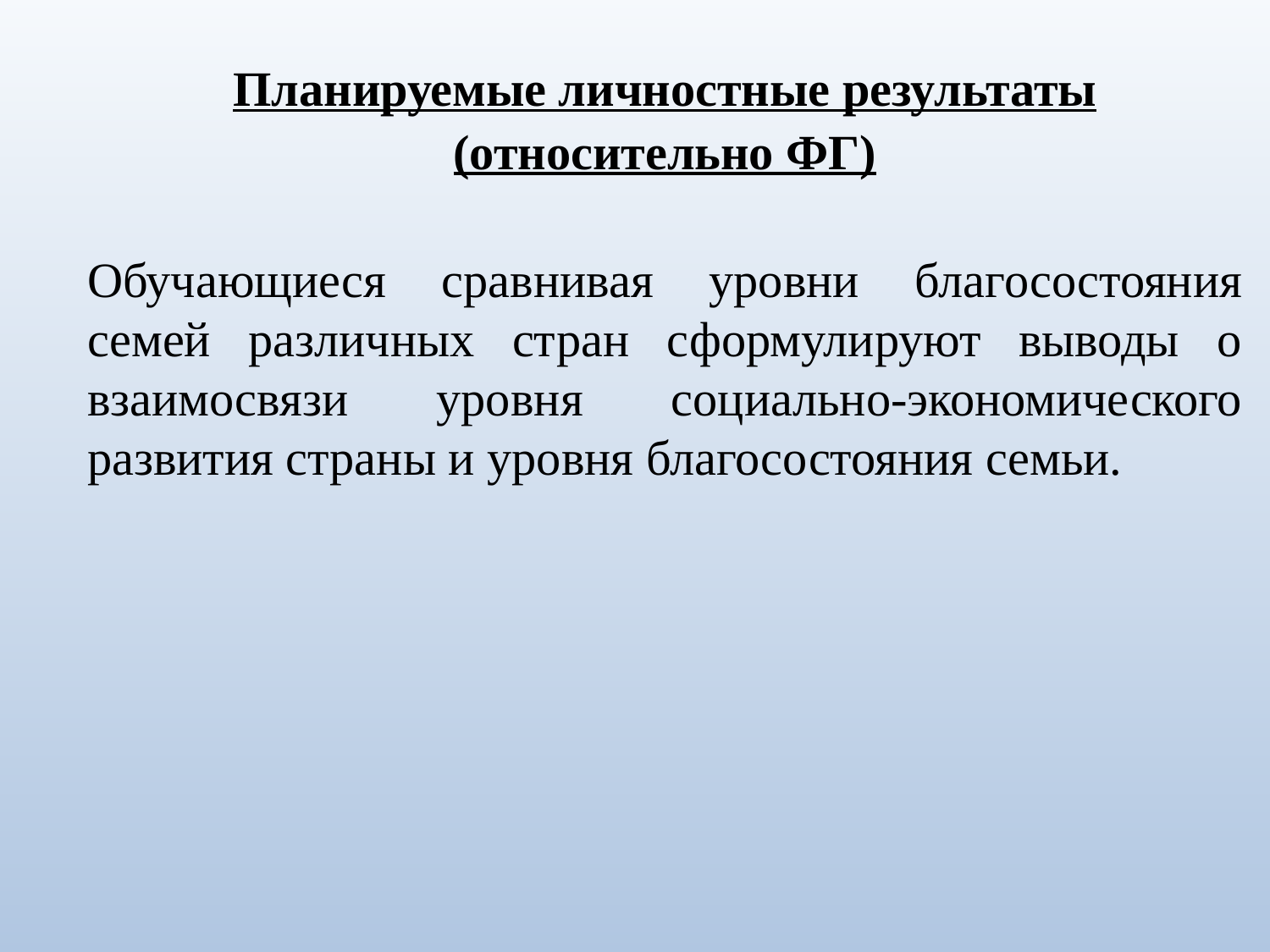

Планируемые личностные результаты (относительно ФГ)

Обучающиеся сравнивая уровни благосостояния семей различных стран сформулируют выводы о взаимосвязи уровня социально-экономического развития страны и уровня благосостояния семьи.